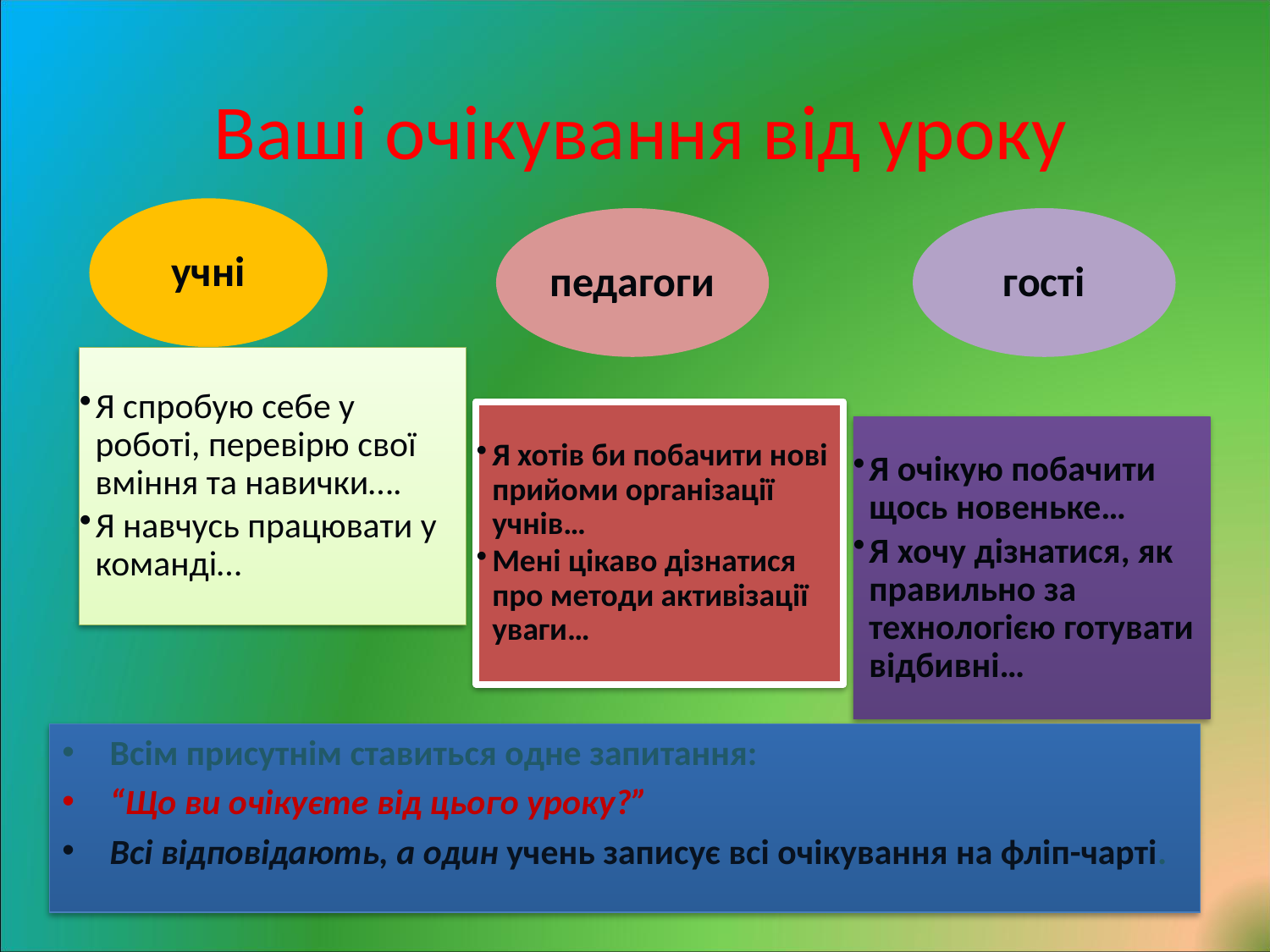

# Ваші очікування від уроку

учні

педагоги

гості

Я спробую себе у роботі, перевірю свої вміння та навички….
Я навчусь працювати у команді…

Я хотів би побачити нові прийоми організації учнів…
Мені цікаво дізнатися про методи активізації уваги…

Я очікую побачити щось новеньке…
Я хочу дізнатися, як правильно за технологією готувати відбивні…
Всім присутнім ставиться одне запитання:
“Що ви очікуєте від цього уроку?”
Всі відповідають, а один учень записує всі очікування на фліп-чарті.